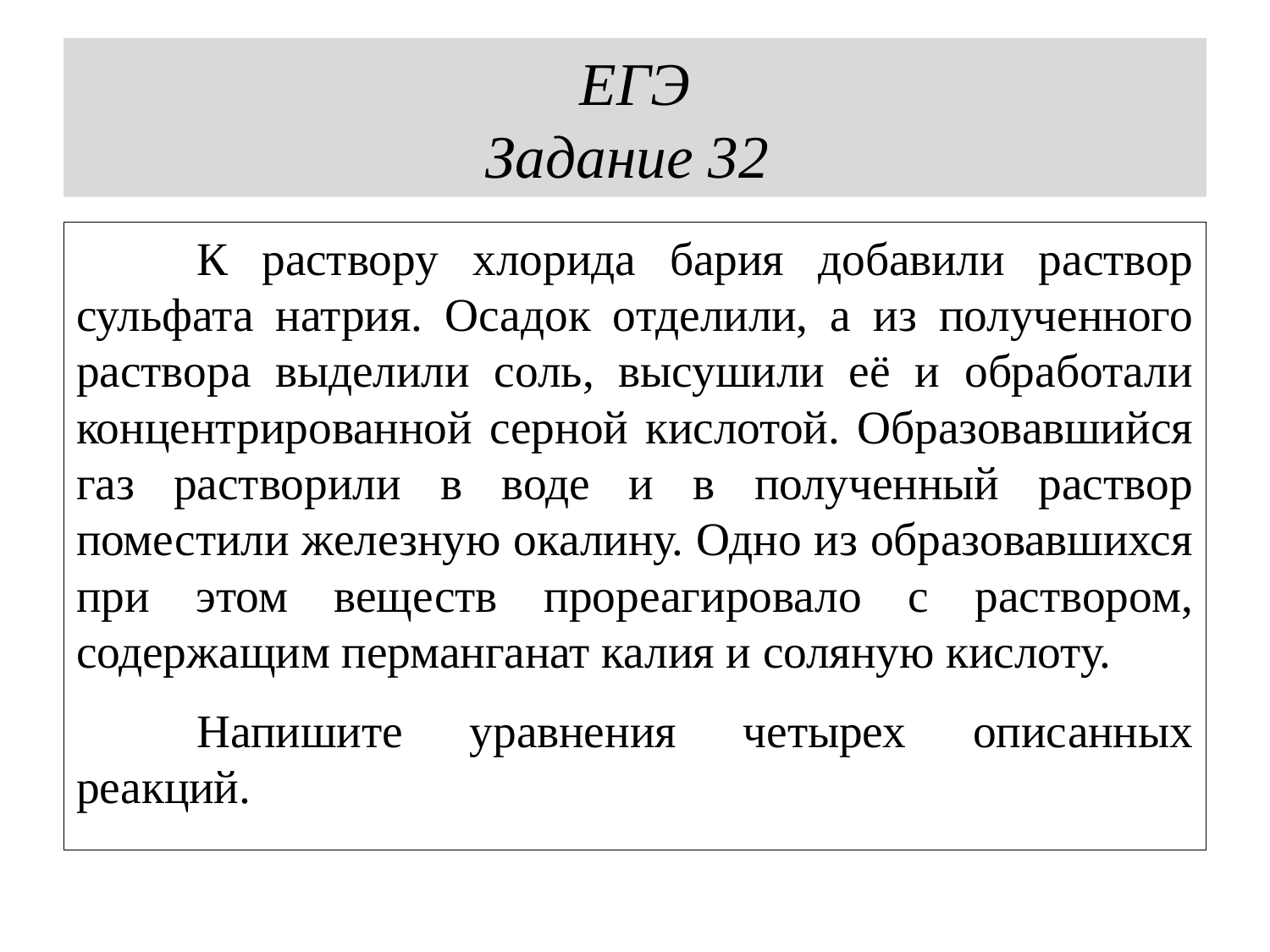

# ЕГЭ Задание 32
	К раствору хлорида бария добавили раствор сульфата натрия. Осадок отделили, а из полученного раствора выделили соль, высушили её и обработали концентрированной серной кислотой. Образовавшийся газ растворили в воде и в полученный раствор поместили железную окалину. Одно из образовавшихся при этом веществ прореагировало с раствором, содержащим перманганат калия и соляную кислоту.
	Напишите уравнения четырех описанных реакций.